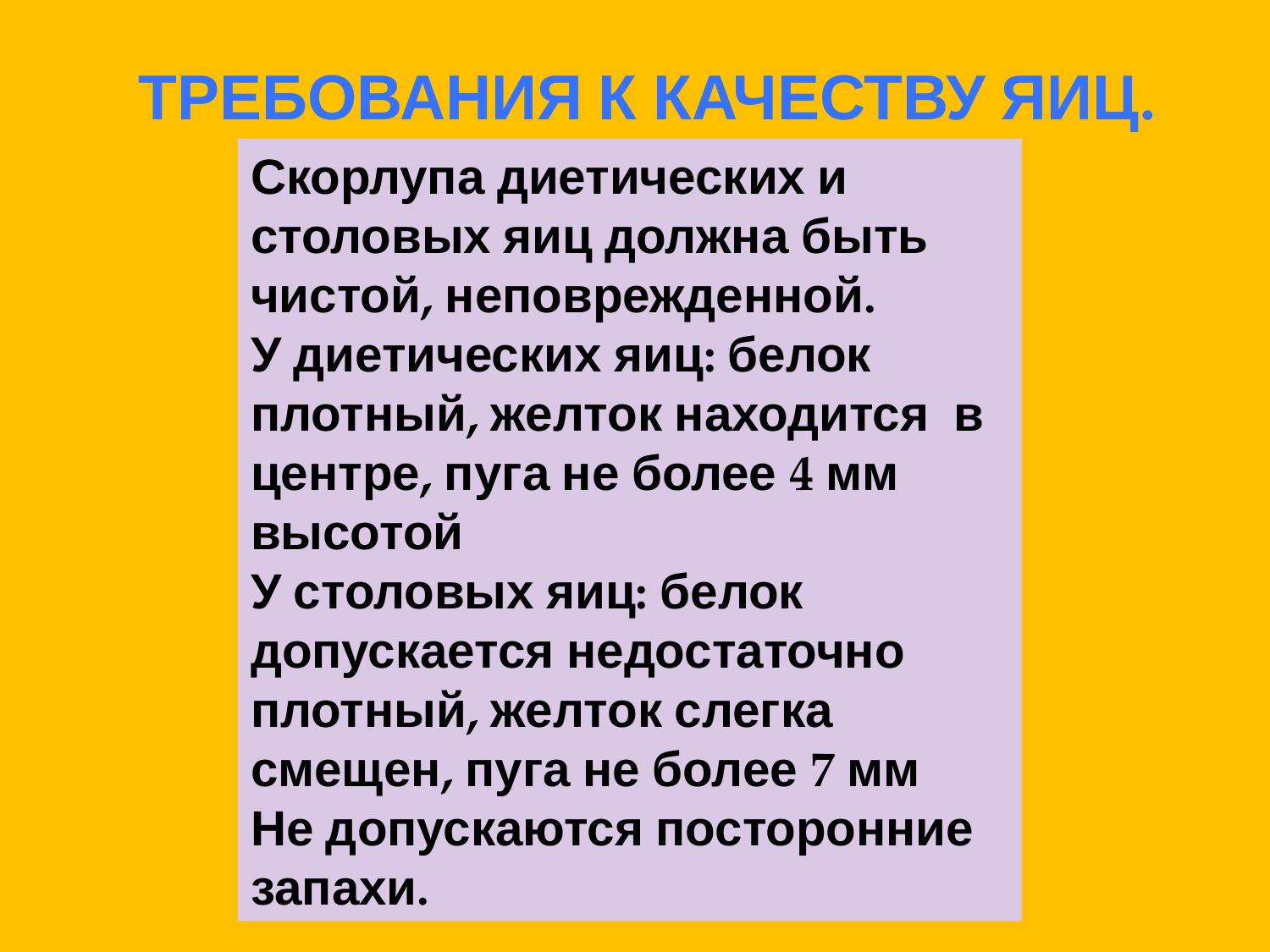

Требования к качеству яиц.
Скорлупа диетических и столовых яиц должна быть чистой, неповрежденной.
У диетических яиц: белок плотный, желток находится  в центре, пуга не более 4 мм высотой
У столовых яиц: белок допускается недостаточно плотный, желток слегка смещен, пуга не более 7 мм
Не допускаются посторонние запахи.